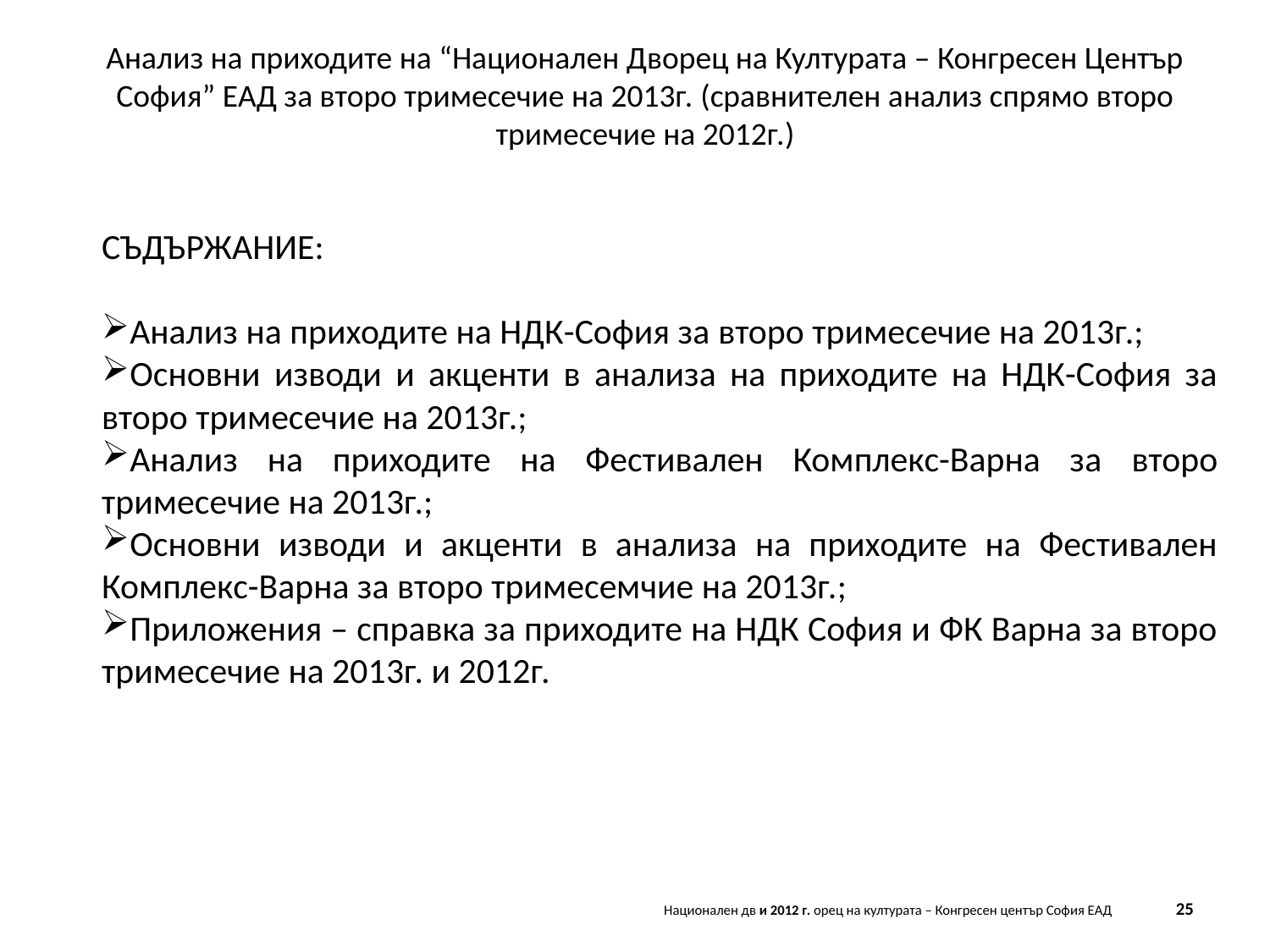

# Анализ на приходите на “Национален Дворец на Културата – Конгресен Център София” ЕАД за второ тримесечие на 2013г. (сравнителен анализ спрямо второ тримесечие на 2012г.)
СЪДЪРЖАНИЕ:

Анализ на приходите на НДК-София за второ тримесечие на 2013г.;
Основни изводи и акценти в анализа на приходите на НДК-София за второ тримесечие на 2013г.;
Анализ на приходите на Фестивален Комплекс-Варна за второ тримесечие на 2013г.;
Основни изводи и акценти в анализа на приходите на Фестивален Комплекс-Варна за второ тримесемчие на 2013г.;
Приложения – справка за приходите на НДК София и ФК Варна за второ тримесечие на 2013г. и 2012г.

Национален дв и 2012 г. орец на културата – Конгресен център София ЕАД                    25